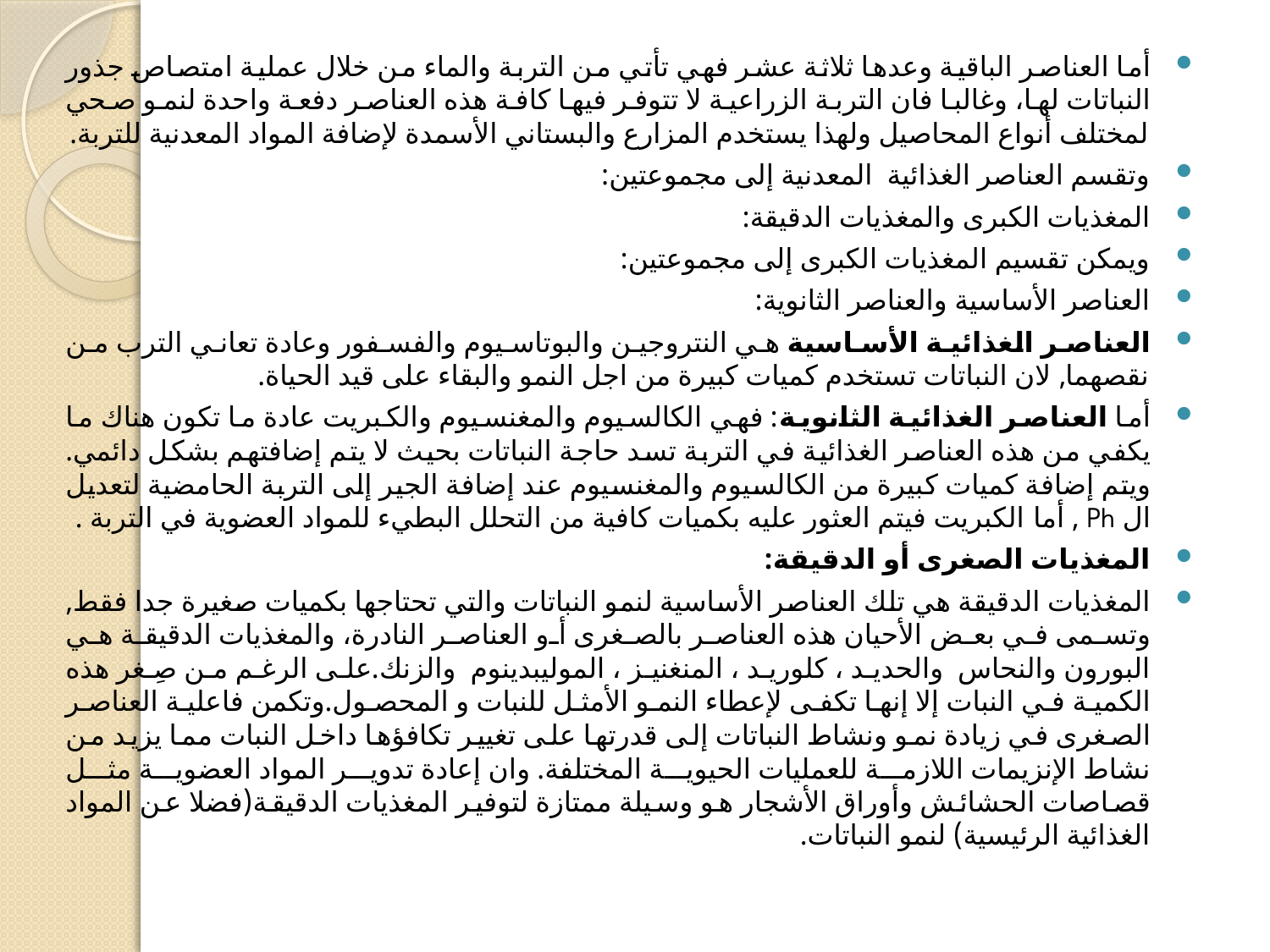

#
أما العناصر الباقية وعدها ثلاثة عشر فهي تأتي من التربة والماء من خلال عملية امتصاص جذور النباتات لها، وغالبا فان التربة الزراعية لا تتوفر فيها كافة هذه العناصر دفعة واحدة لنمو صحي لمختلف أنواع المحاصيل ولهذا يستخدم المزارع والبستاني الأسمدة لإضافة المواد المعدنية للتربة.
وتقسم العناصر الغذائية  المعدنية إلى مجموعتين:
المغذيات الكبرى والمغذيات الدقيقة:
ويمكن تقسيم المغذيات الكبرى إلى مجموعتين:
العناصر الأساسية والعناصر الثانوية:
العناصر الغذائية الأساسية هي النتروجين والبوتاسيوم والفسفور وعادة تعاني الترب من نقصهما, لان النباتات تستخدم كميات كبيرة من اجل النمو والبقاء على قيد الحياة.
أما العناصر الغذائية الثانوية: فهي الكالسيوم والمغنسيوم والكبريت عادة ما تكون هناك ما يكفي من هذه العناصر الغذائية في التربة تسد حاجة النباتات بحيث لا يتم إضافتهم بشكل دائمي. ويتم إضافة كميات كبيرة من الكالسيوم والمغنسيوم عند إضافة الجير إلى التربة الحامضية لتعديل ال Ph , أما الكبريت فيتم العثور عليه بكميات كافية من التحلل البطيء للمواد العضوية في التربة .
المغذيات الصغرى أو الدقيقة:
المغذيات الدقيقة هي تلك العناصر الأساسية لنمو النباتات والتي تحتاجها بكميات صغيرة جدا فقط, وتسمى في بعض الأحيان هذه العناصر بالصغرى أو العناصر النادرة، والمغذيات الدقيقة هي البورون والنحاس  والحديد ، كلوريد ، المنغنيز ، الموليبدينوم  والزنك.على الرغم من صِغر هذه الكمية في النبات إلا إنها تكفى لإعطاء النمو الأمثل للنبات و المحصول.وتكمن فاعلية العناصر الصغرى في زيادة نمو ونشاط النباتات إلى قدرتها على تغيير تكافؤها داخل النبات مما يزيد من نشاط الإنزيمات اللازمة للعمليات الحيوية المختلفة. وان إعادة تدوير المواد العضوية مثل قصاصات الحشائش وأوراق الأشجار هو وسيلة ممتازة لتوفير المغذيات الدقيقة(فضلا عن المواد الغذائية الرئيسية) لنمو النباتات.